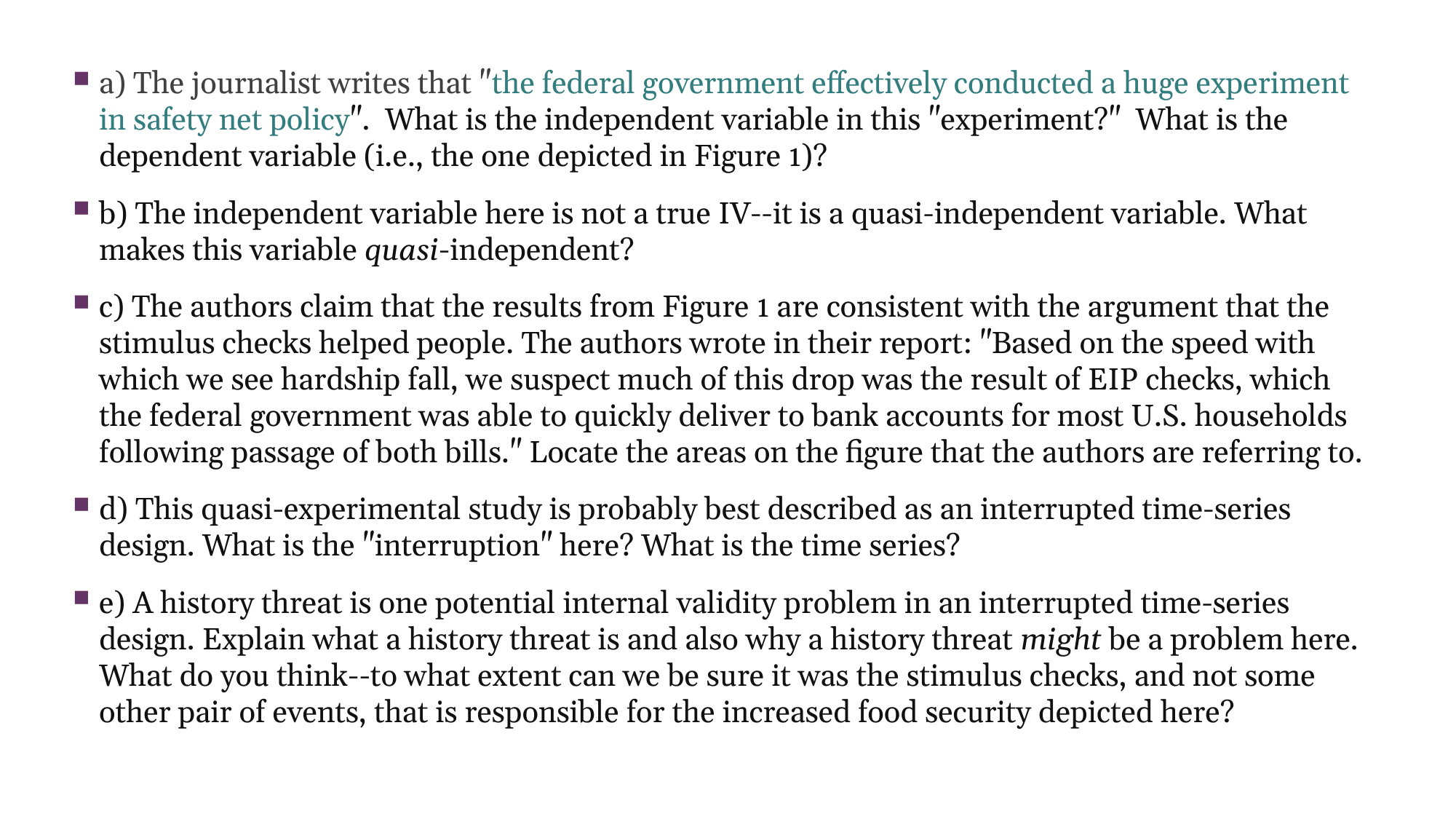

a) The journalist writes that "the federal government effectively conducted a huge experiment in safety net policy".  What is the independent variable in this "experiment?"  What is the dependent variable (i.e., the one depicted in Figure 1)?
b) The independent variable here is not a true IV--it is a quasi-independent variable. What makes this variable quasi-independent?
c) The authors claim that the results from Figure 1 are consistent with the argument that the stimulus checks helped people. The authors wrote in their report: "Based on the speed with which we see hardship fall, we suspect much of this drop was the result of EIP checks, which the federal government was able to quickly deliver to bank accounts for most U.S. households following passage of both bills." Locate the areas on the figure that the authors are referring to.
d) This quasi-experimental study is probably best described as an interrupted time-series design. What is the "interruption" here? What is the time series?
e) A history threat is one potential internal validity problem in an interrupted time-series design. Explain what a history threat is and also why a history threat might be a problem here. What do you think--to what extent can we be sure it was the stimulus checks, and not some other pair of events, that is responsible for the increased food security depicted here?